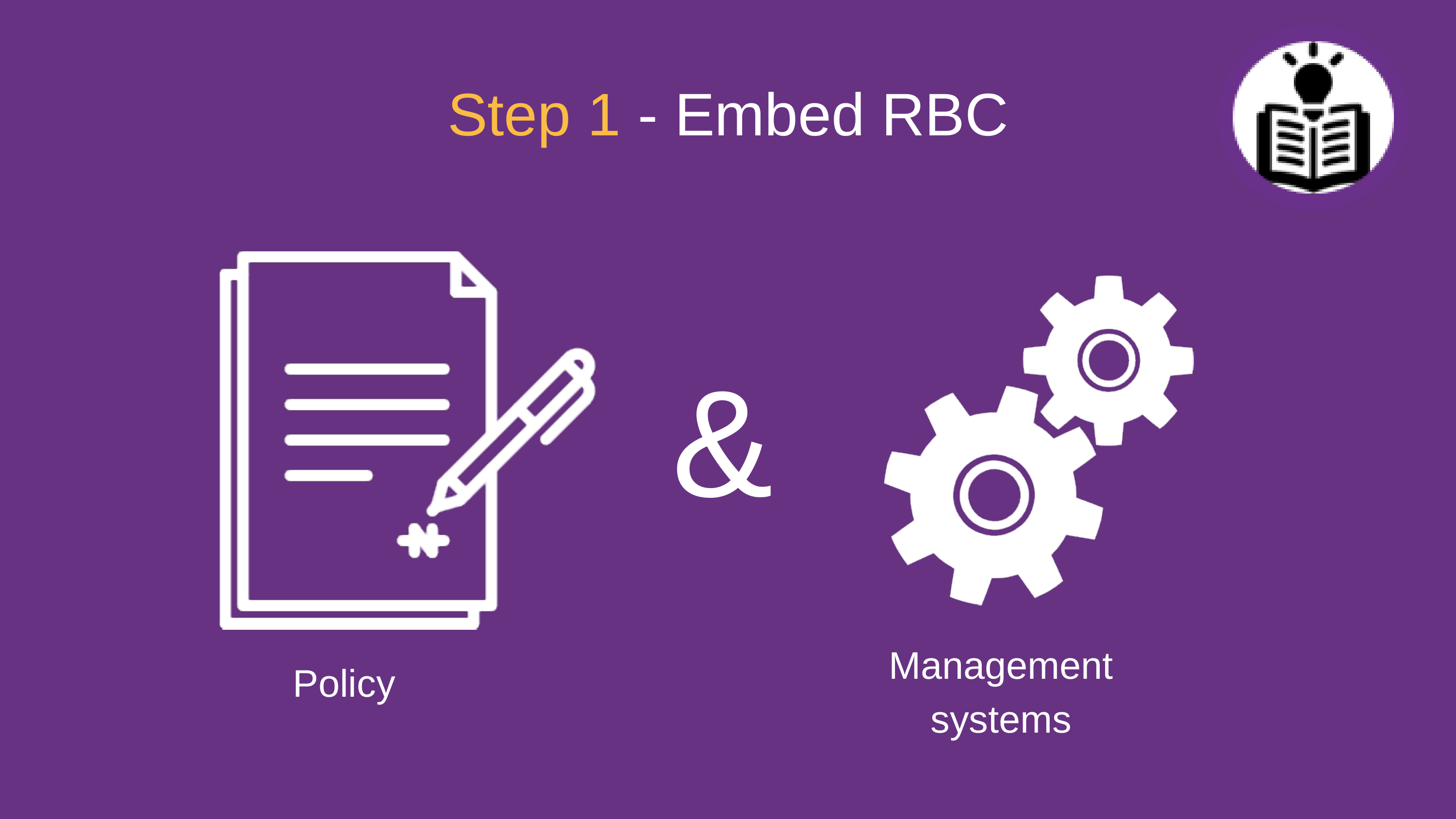

Step 1 - Embed RBC

&
Management systems
Policy